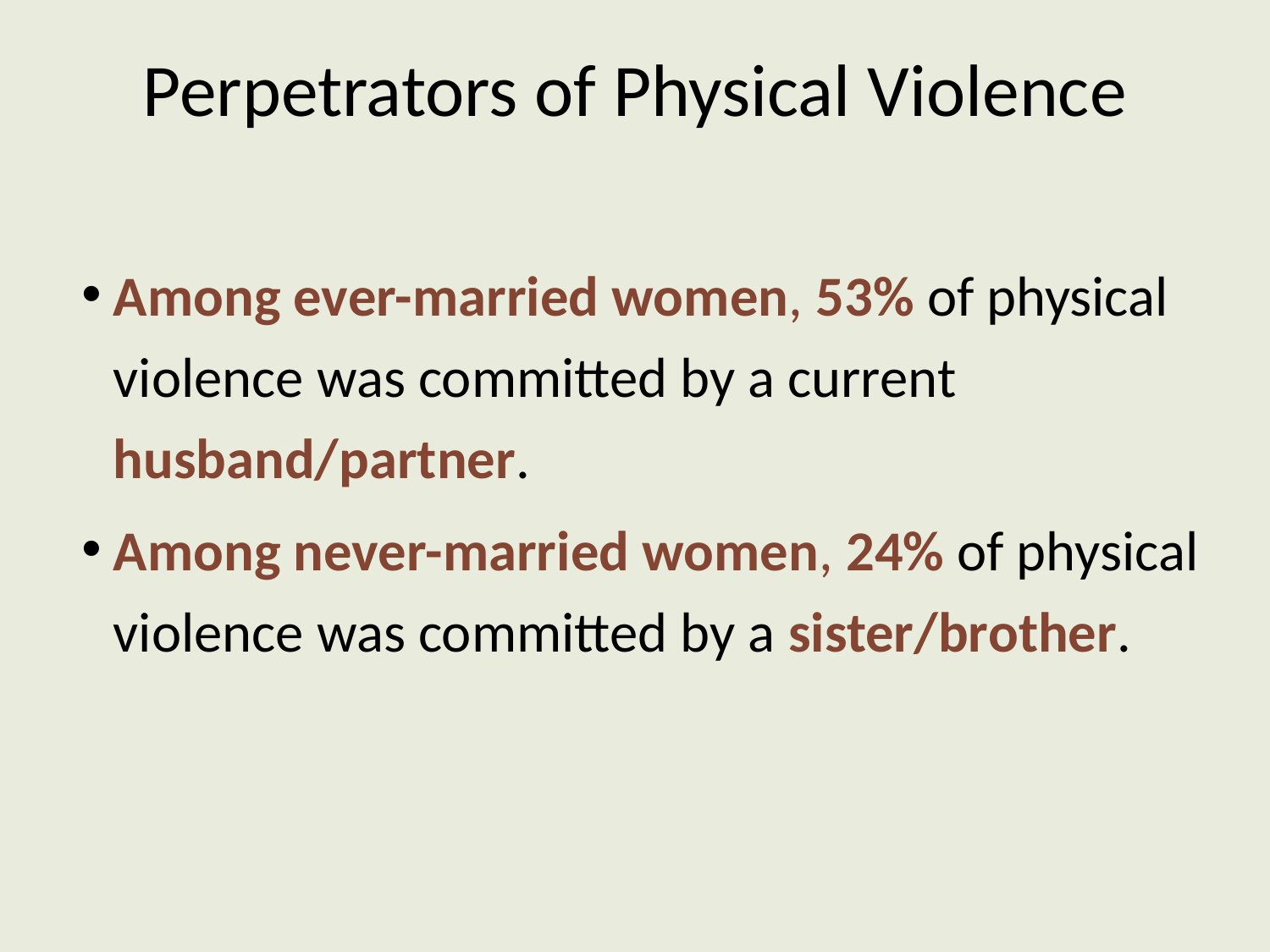

# Perpetrators of Physical Violence
Among ever-married women, 53% of physical violence was committed by a current husband/partner.
Among never-married women, 24% of physical violence was committed by a sister/brother.